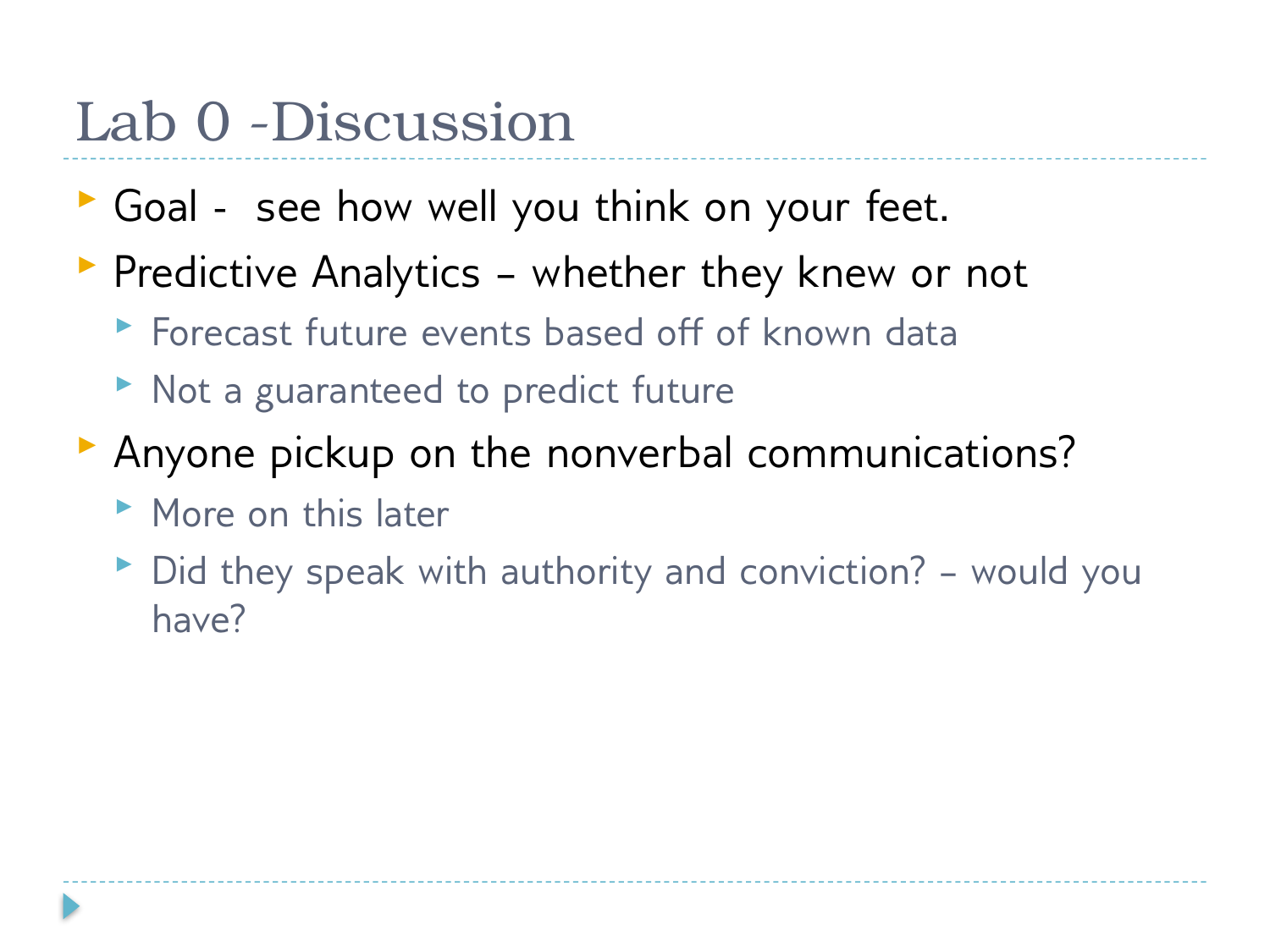

# Lab 0 -Discussion
Goal -  see how well you think on your feet.
Predictive Analytics – whether they knew or not
Forecast future events based off of known data
Not a guaranteed to predict future
Anyone pickup on the nonverbal communications?
More on this later
Did they speak with authority and conviction? – would you have?